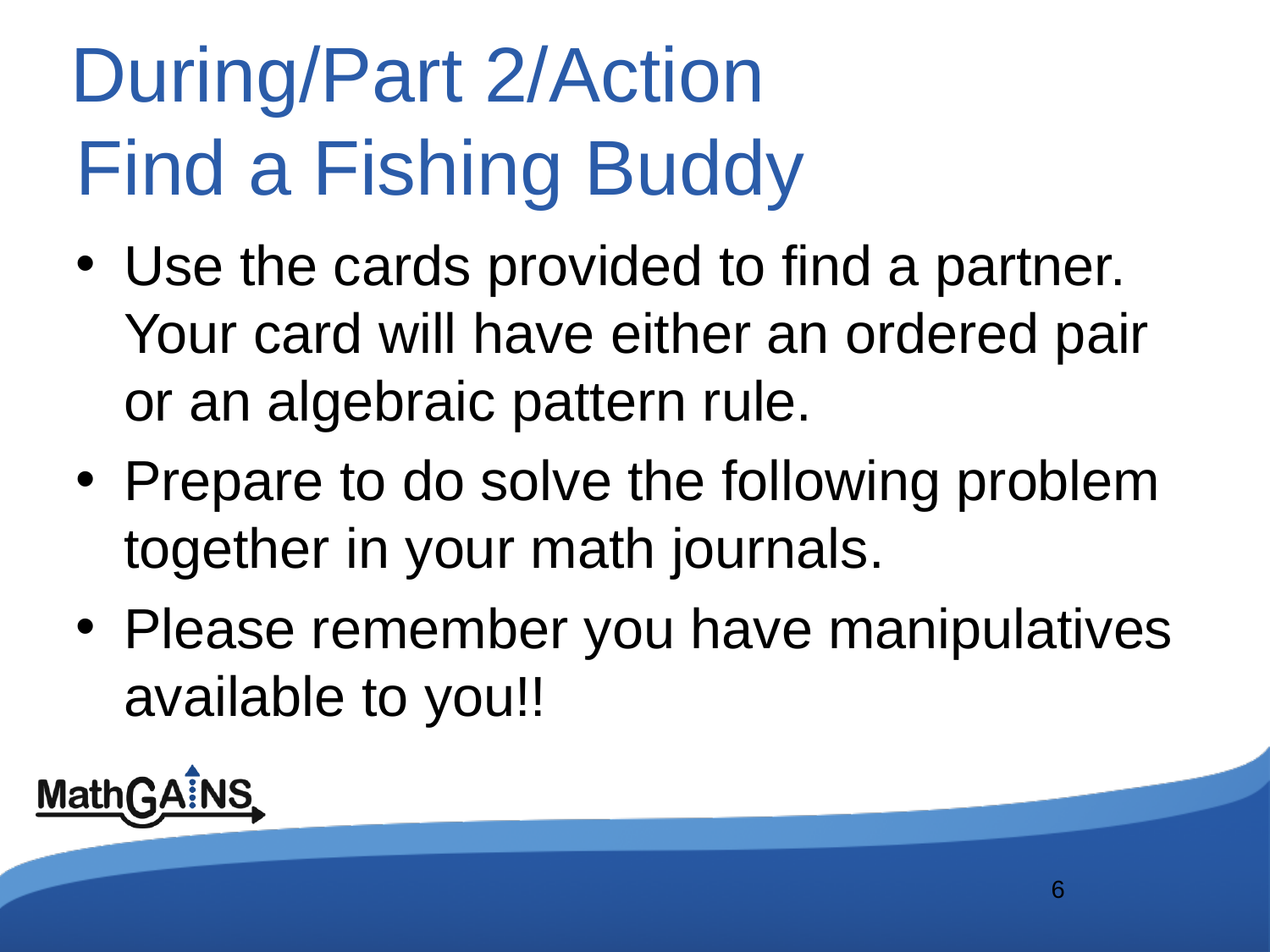

# During/Part 2/Action Find a Fishing Buddy
Use the cards provided to find a partner.  Your card will have either an ordered pair or an algebraic pattern rule.
Prepare to do solve the following problem together in your math journals.
Please remember you have manipulatives available to you!!
6